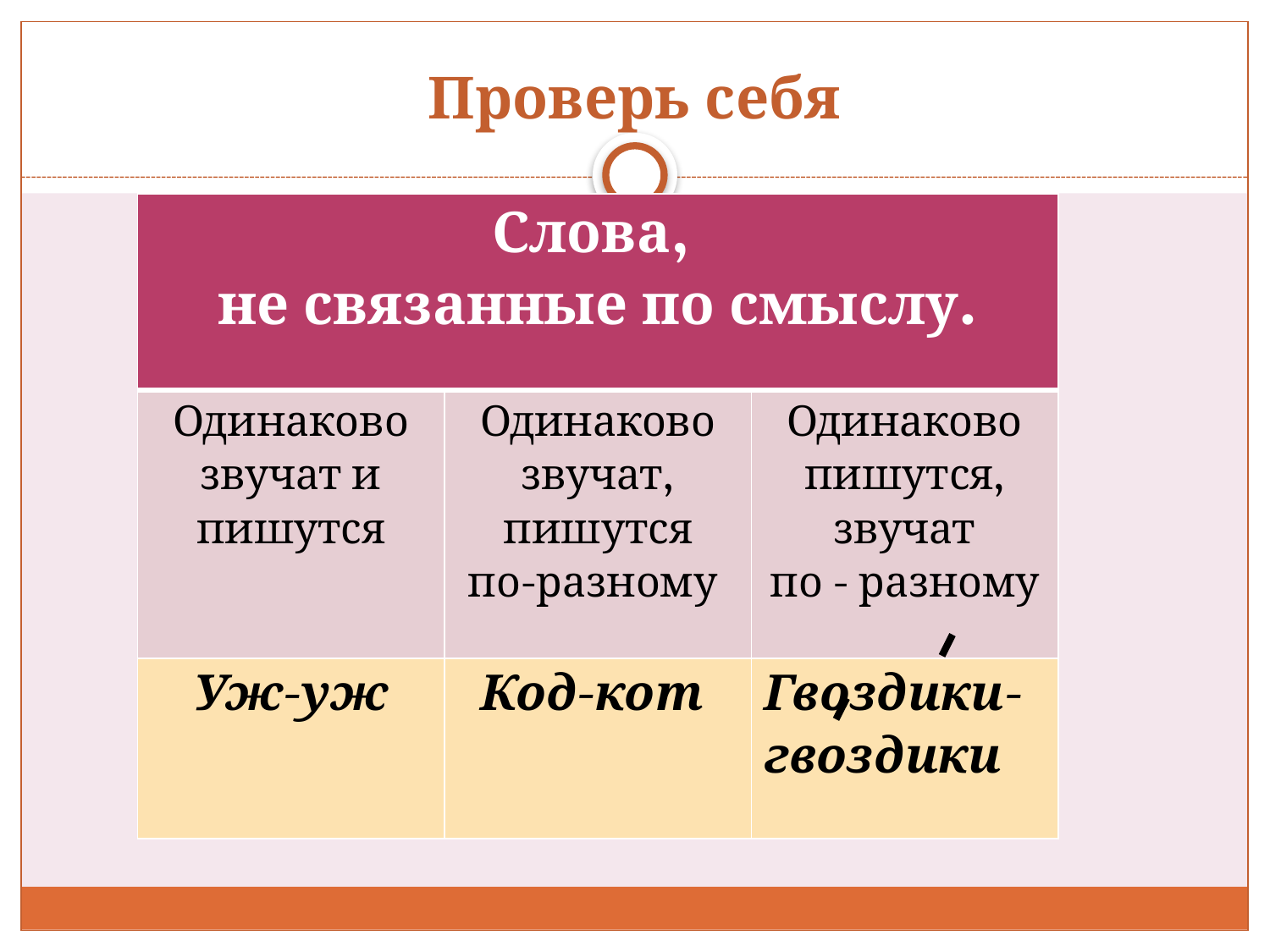

# Проверь себя
| Слова, не связанные по смыслу. |  |  |
| --- | --- | --- |
| Одинаково звучат и пишутся | Одинаково звучат, пишутся по-разному | Одинаково пишутся, звучат по - разному |
| Уж-уж | Код-кот | Гвоздики-гвоздики |